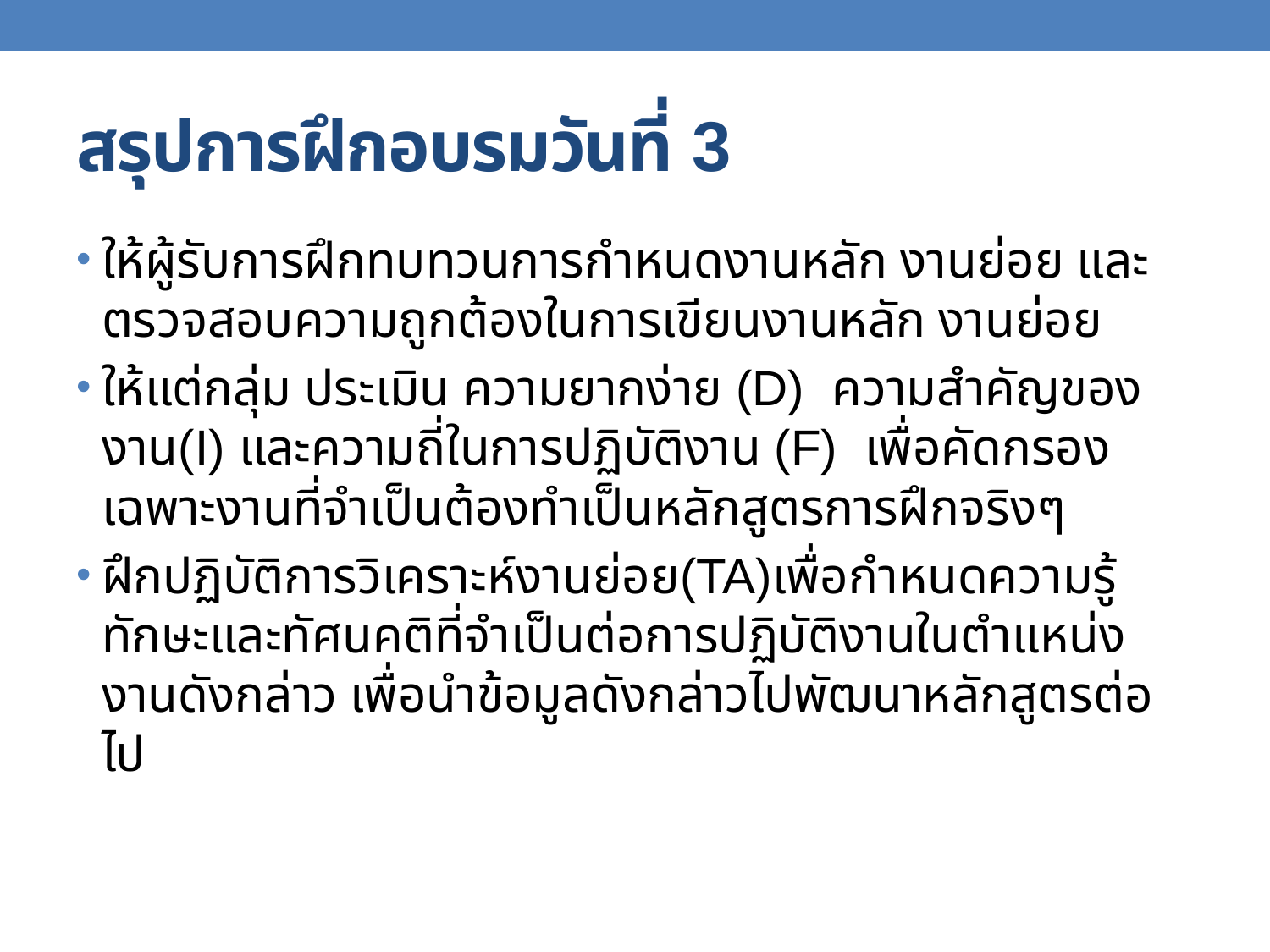

# สรุปการฝึกอบรมวันที่ 3
ให้ผู้รับการฝึกทบทวนการกำหนดงานหลัก งานย่อย และตรวจสอบความถูกต้องในการเขียนงานหลัก งานย่อย
ให้แต่กลุ่ม ประเมิน ความยากง่าย (D)  ความสำคัญของงาน(I) และความถี่ในการปฏิบัติงาน (F)  เพื่อคัดกรองเฉพาะงานที่จำเป็นต้องทำเป็นหลักสูตรการฝึกจริงๆ
ฝึกปฏิบัติการวิเคราะห์งานย่อย(TA)เพื่อกำหนดความรู้ ทักษะและทัศนคติที่จำเป็นต่อการปฏิบัติงานในตำแหน่งงานดังกล่าว เพื่อนำข้อมูลดังกล่าวไปพัฒนาหลักสูตรต่อไป